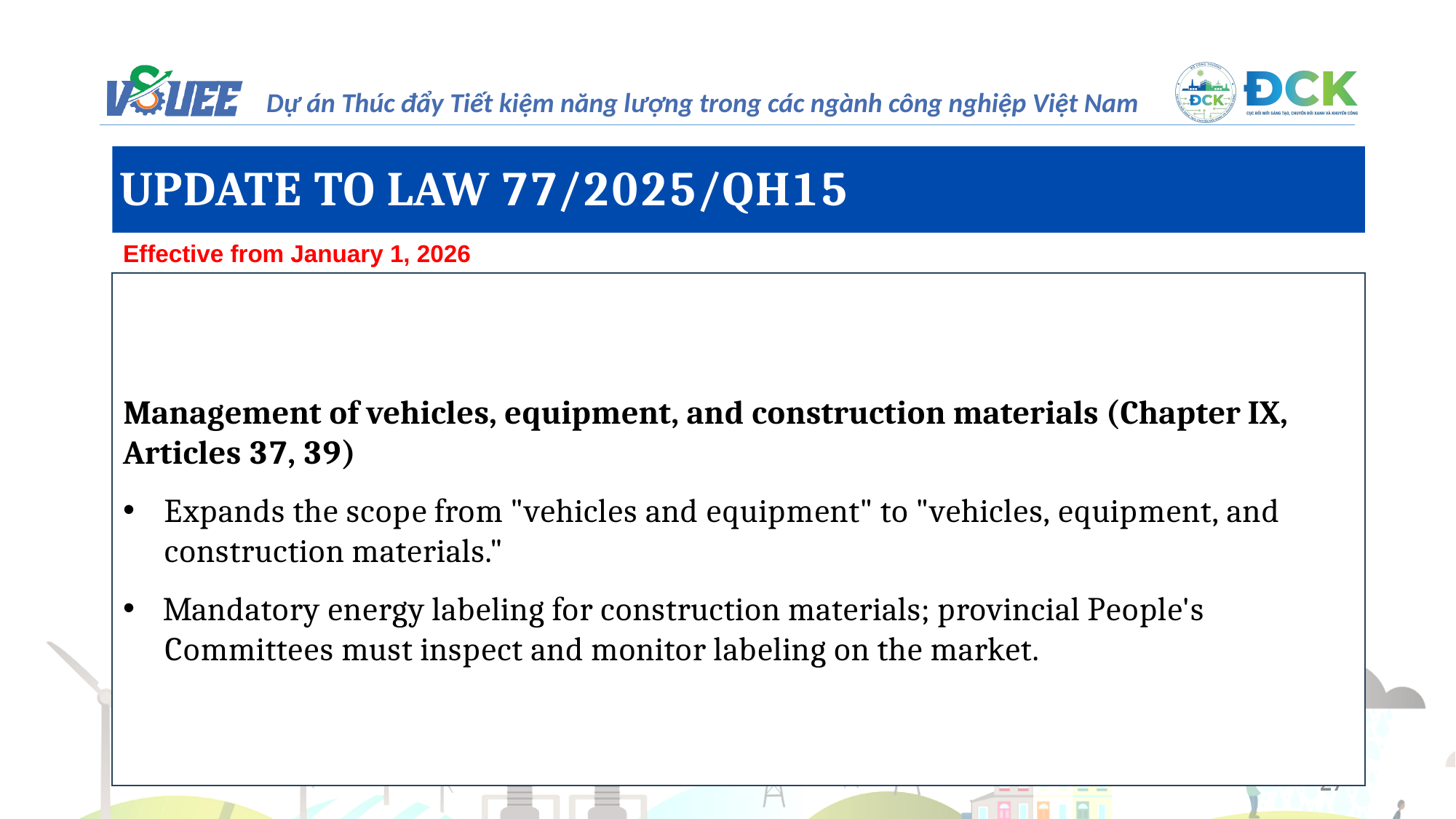

UPDATE TO LAW 77/2025/QH15
Effective from January 1, 2026
Management of vehicles, equipment, and construction materials (Chapter IX, Articles 37, 39)
Expands the scope from "vehicles and equipment" to "vehicles, equipment, and construction materials."
Mandatory energy labeling for construction materials; provincial People's Committees must inspect and monitor labeling on the market.
27